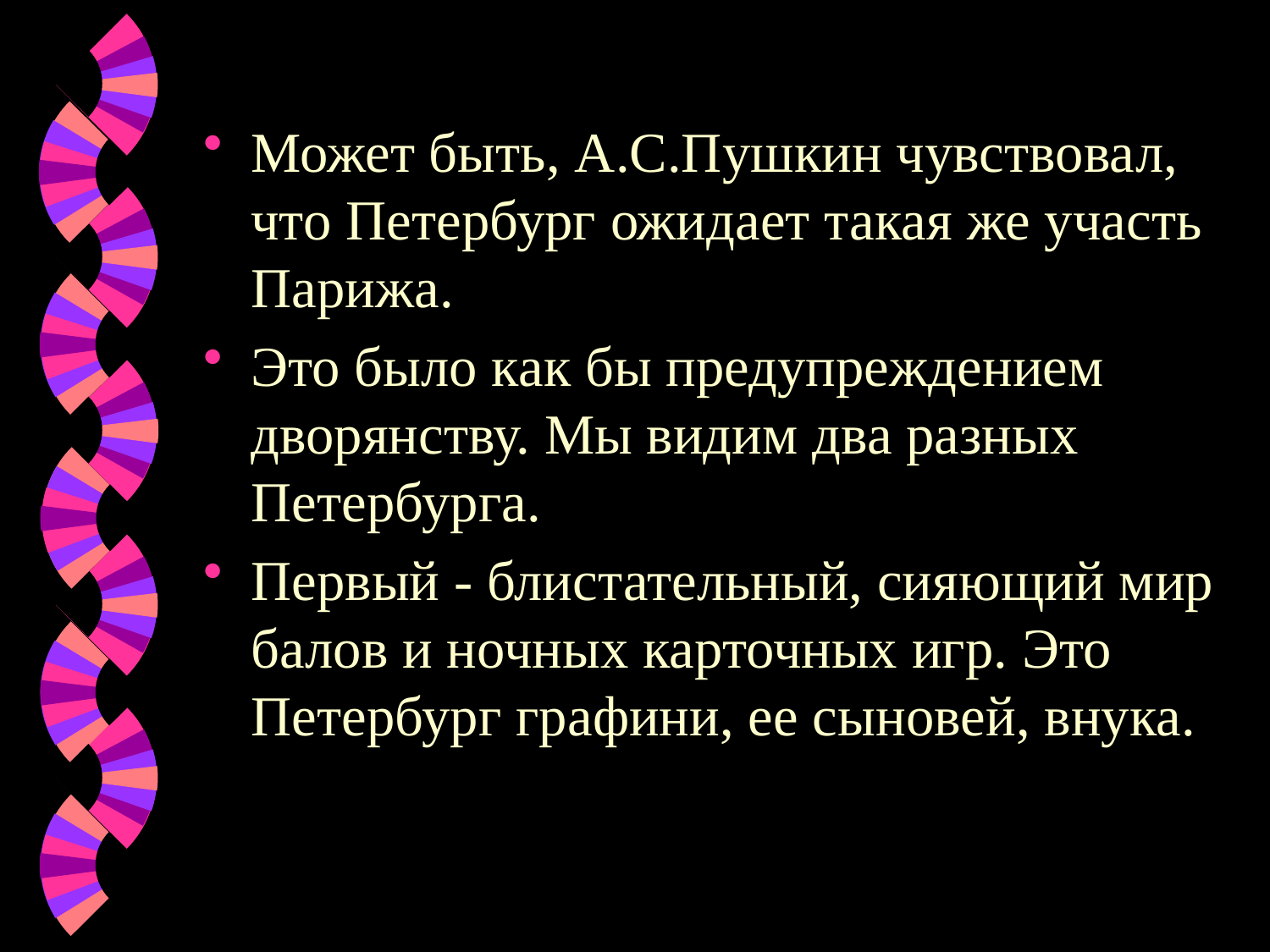

Может быть, А.С.Пушкин чувствовал, что Петербург ожидает такая же участь Парижа.
Это было как бы предупреждением дворянству. Мы видим два разных Петербурга.
Первый - блистательный, сияющий мир балов и ночных карточных игр. Это Петербург графини, ее сыновей, внука.